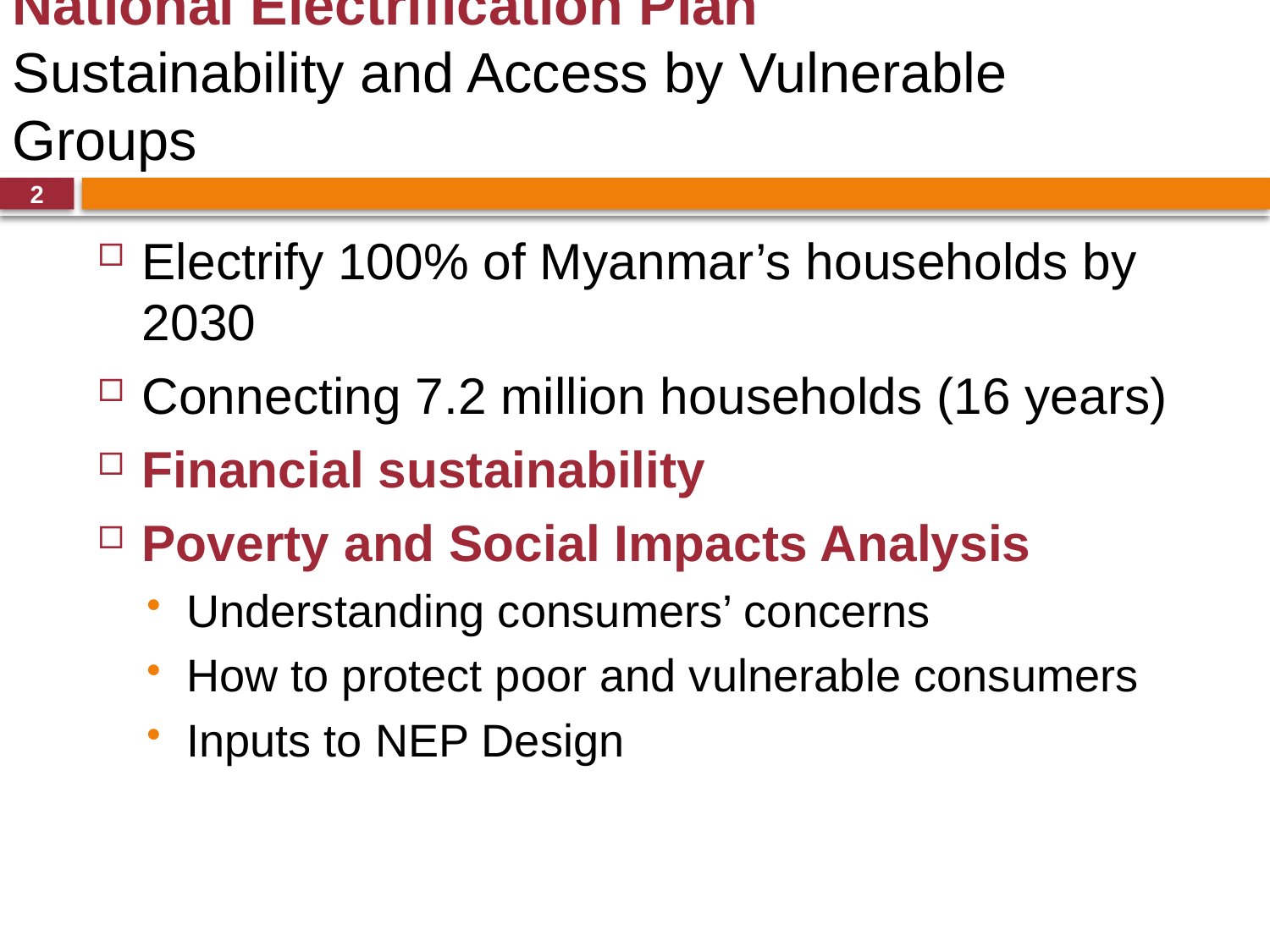

# National Electrification Plan Sustainability and Access by Vulnerable Groups
2
Electrify 100% of Myanmar’s households by 2030
Connecting 7.2 million households (16 years)
Financial sustainability
Poverty and Social Impacts Analysis
Understanding consumers’ concerns
How to protect poor and vulnerable consumers
Inputs to NEP Design